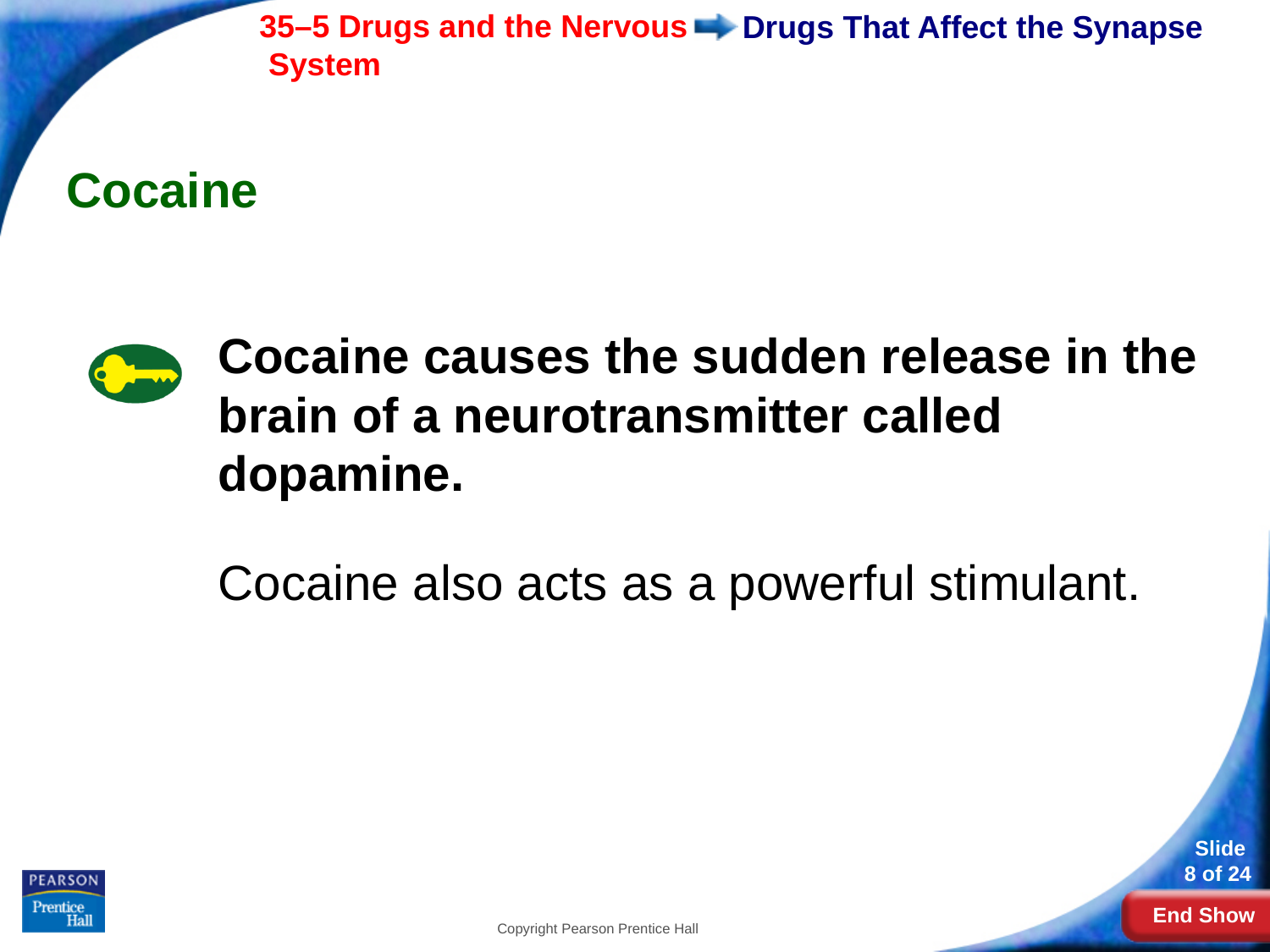

# Drugs That Affect the Synapse
Cocaine
Cocaine causes the sudden release in the brain of a neurotransmitter called dopamine.
Cocaine also acts as a powerful stimulant.
Copyright Pearson Prentice Hall